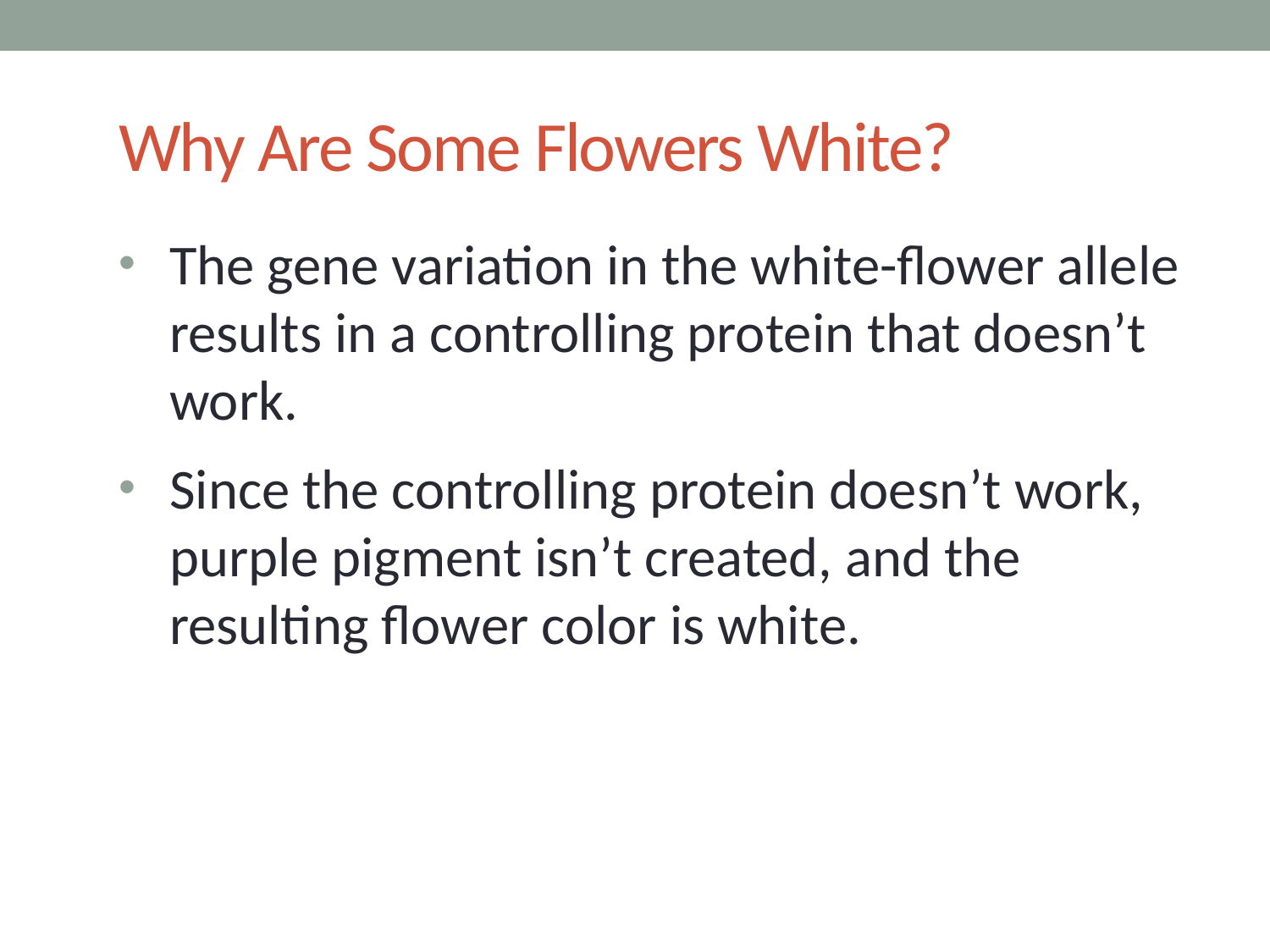

# Why Are Some Flowers White?
The gene variation in the white-flower allele results in a controlling protein that doesn’t work.
Since the controlling protein doesn’t work, purple pigment isn’t created, and the resulting flower color is white.